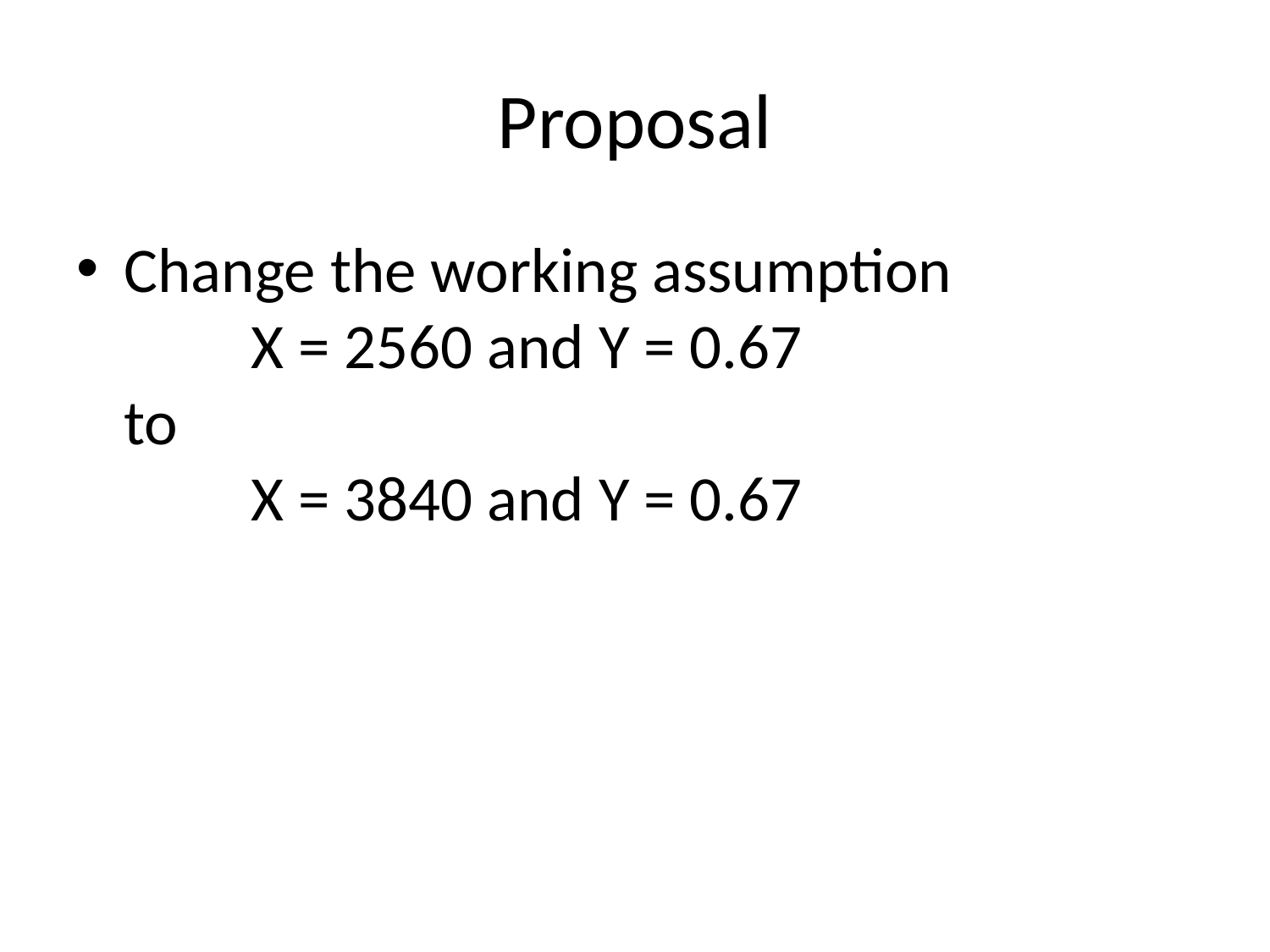

# Proposal
Change the working assumption
	X = 2560 and Y = 0.67
to
	X = 3840 and Y = 0.67